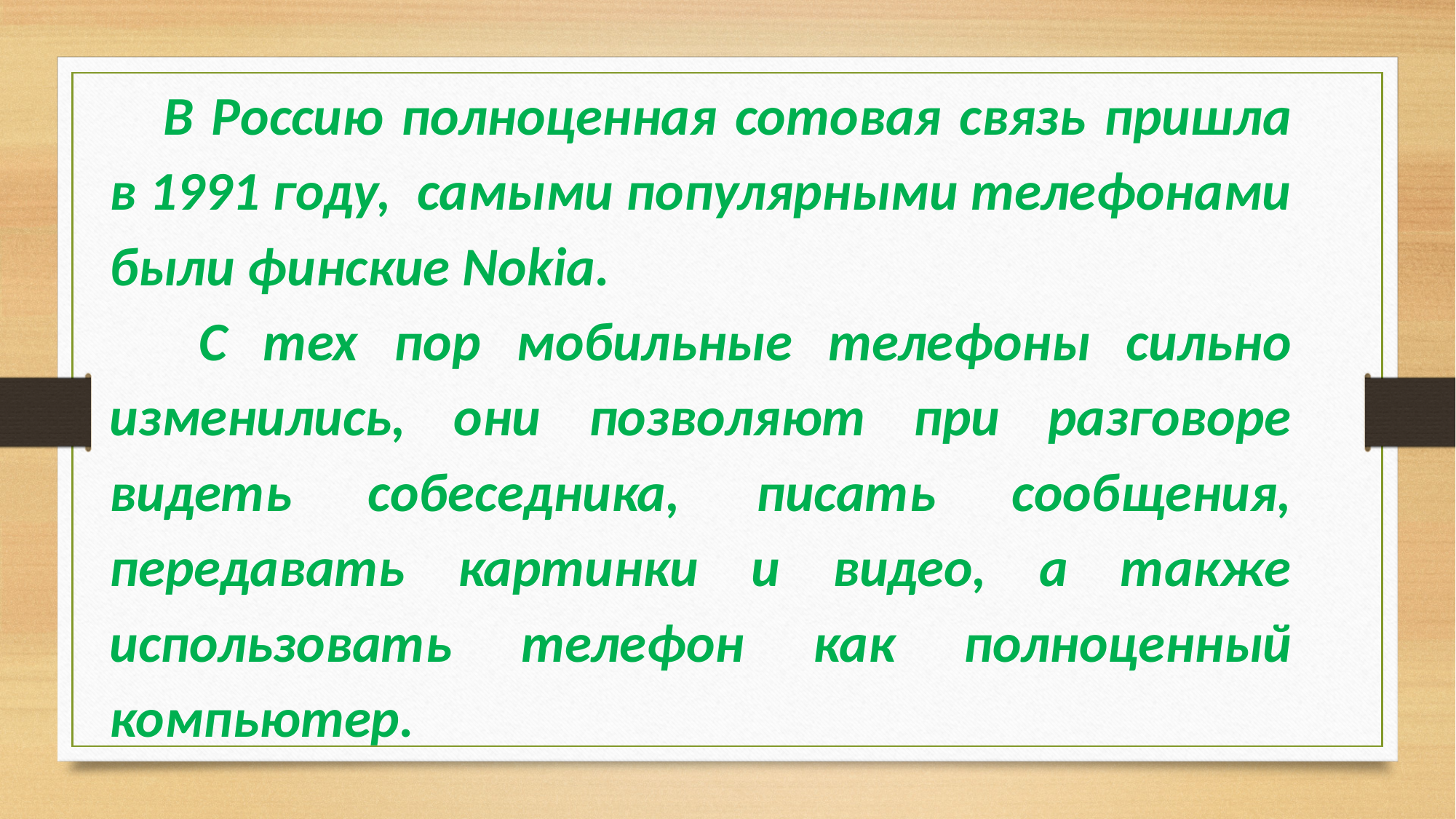

В Россию полноценная сотовая связь пришла в 1991 году,  самыми популярными телефонами были финские Nokia.
 С тех пор мобильные телефоны сильно изменились, они позволяют при разговоре видеть собеседника, писать сообщения, передавать картинки и видео, а также использовать телефон как полноценный компьютер.